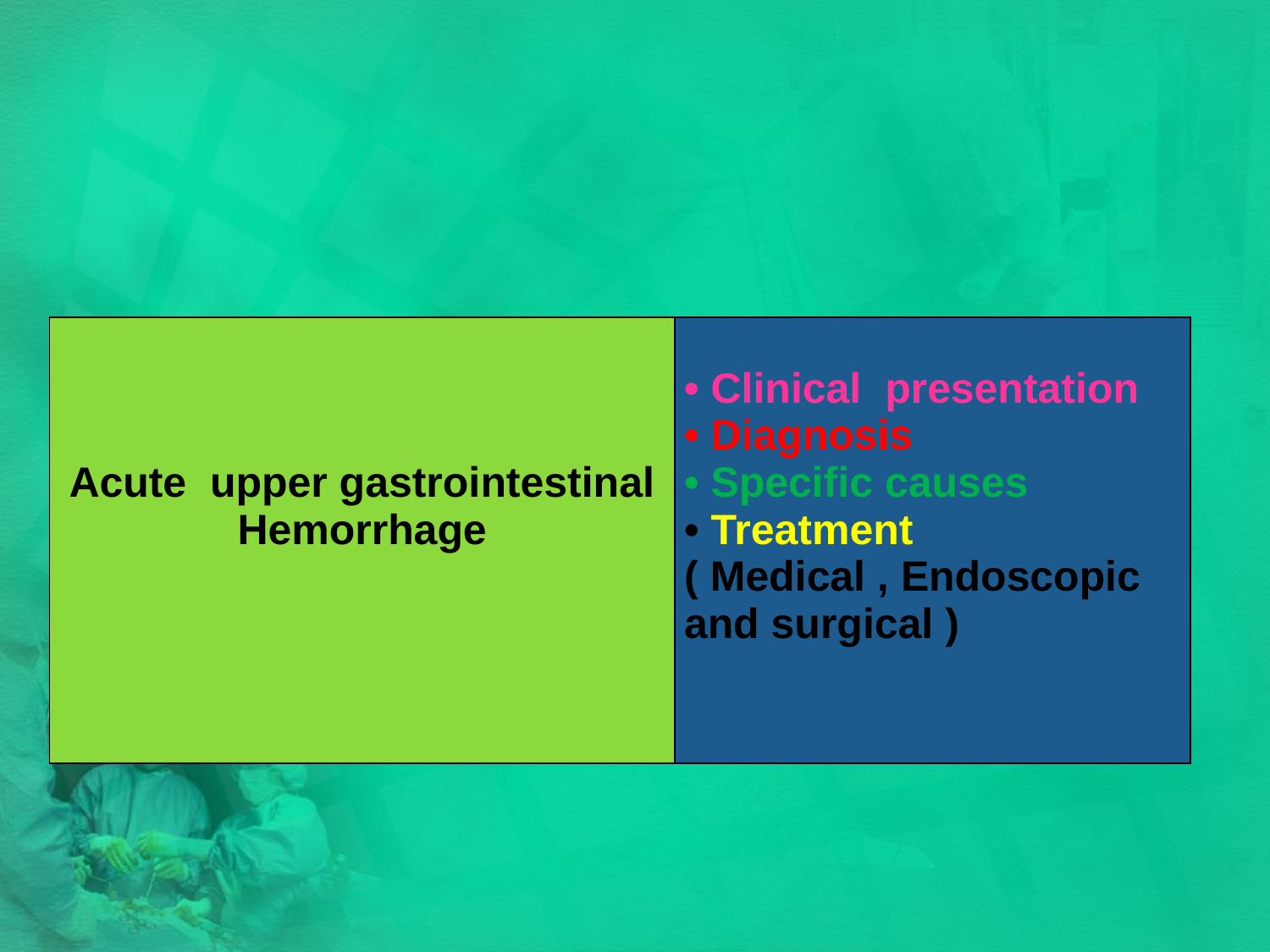

#
| Acute upper gastrointestinal Hemorrhage | • Clinical presentation • Diagnosis • Specific causes • Treatment ( Medical , Endoscopic and surgical ) |
| --- | --- |